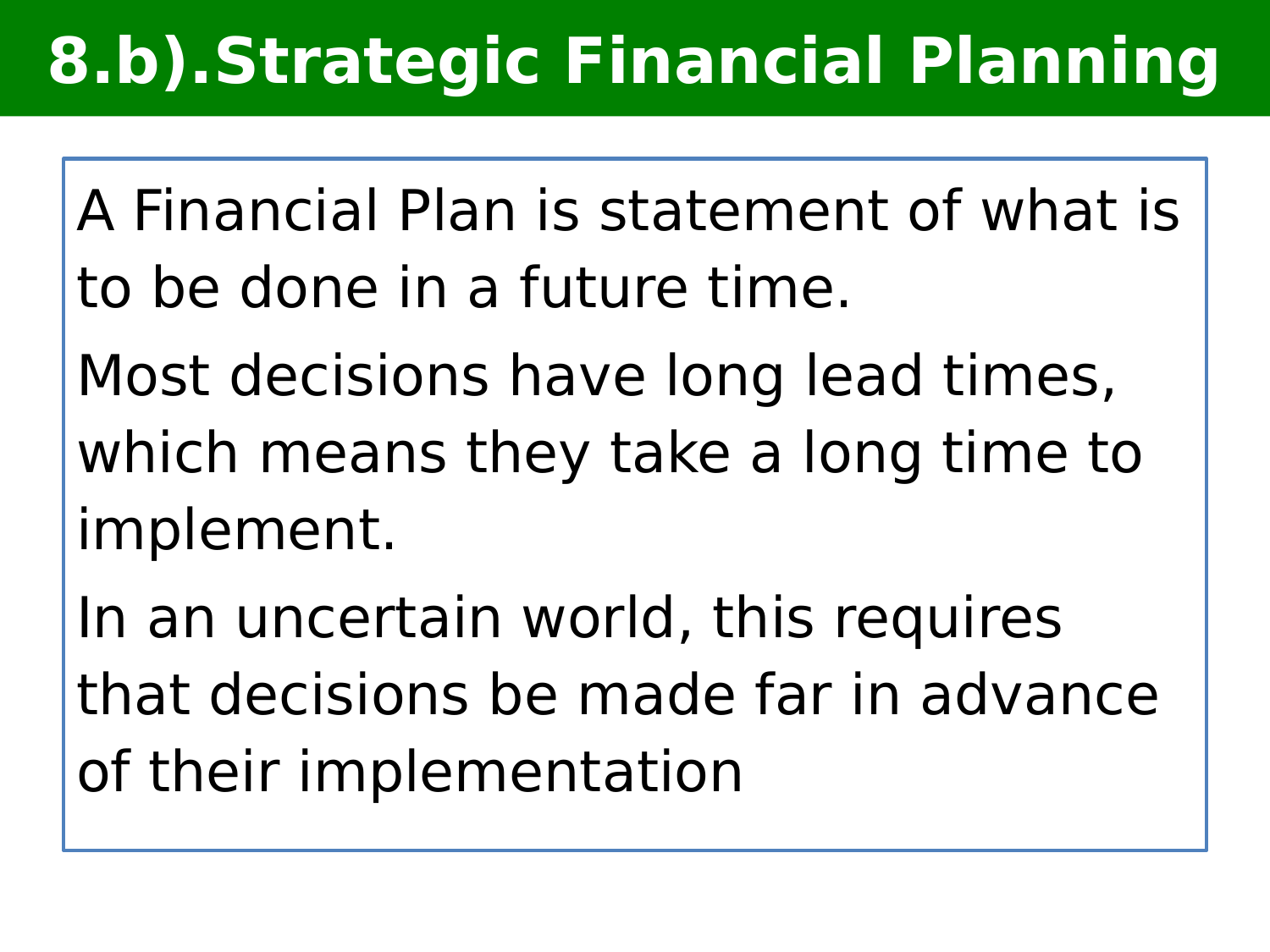

# 8.b).Strategic Financial Planning
A Financial Plan is statement of what is to be done in a future time.
Most decisions have long lead times, which means they take a long time to implement.
In an uncertain world, this requires that decisions be made far in advance of their implementation